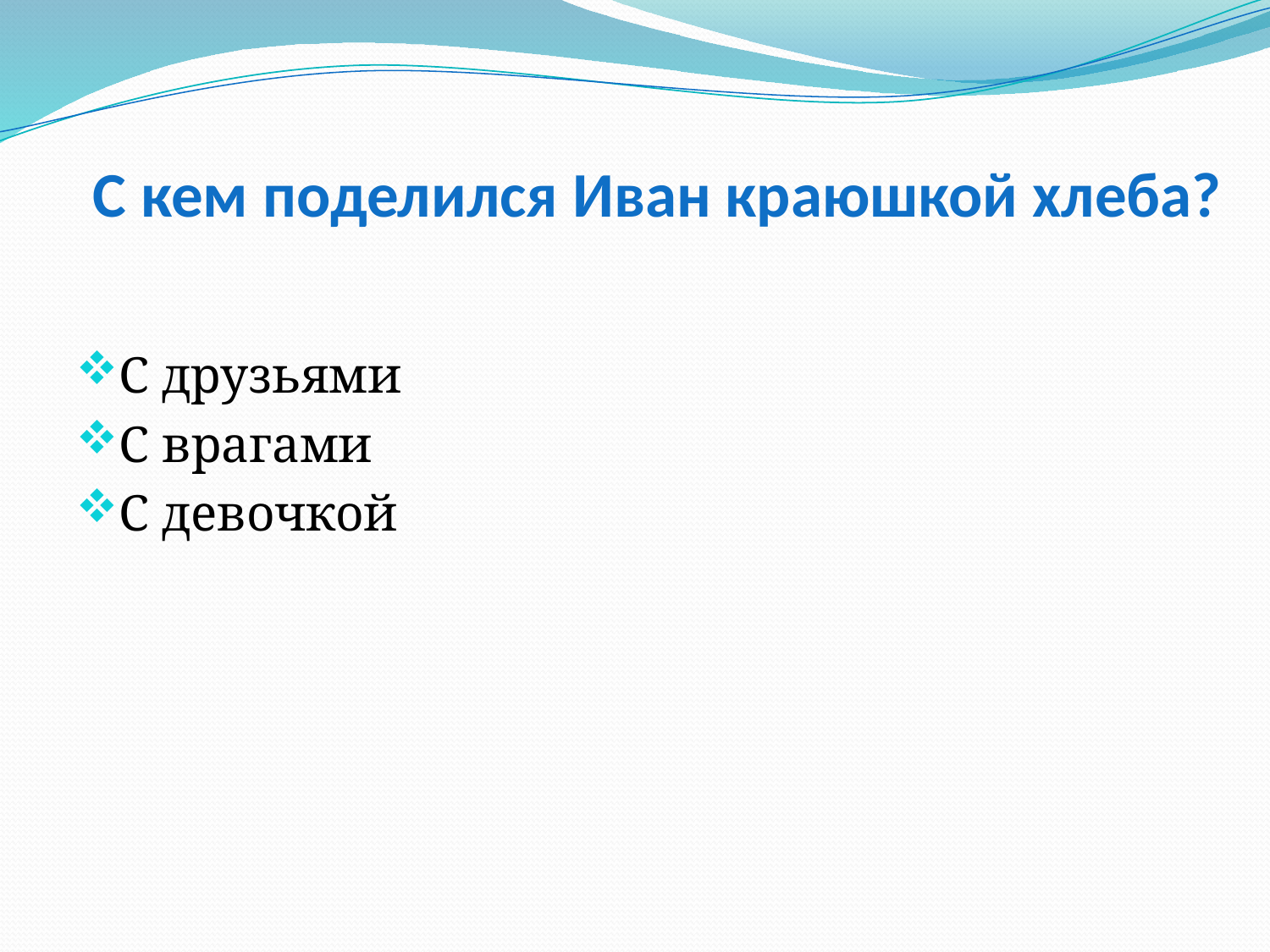

# С кем поделился Иван краюшкой хлеба?

С друзьями
С врагами
С девочкой